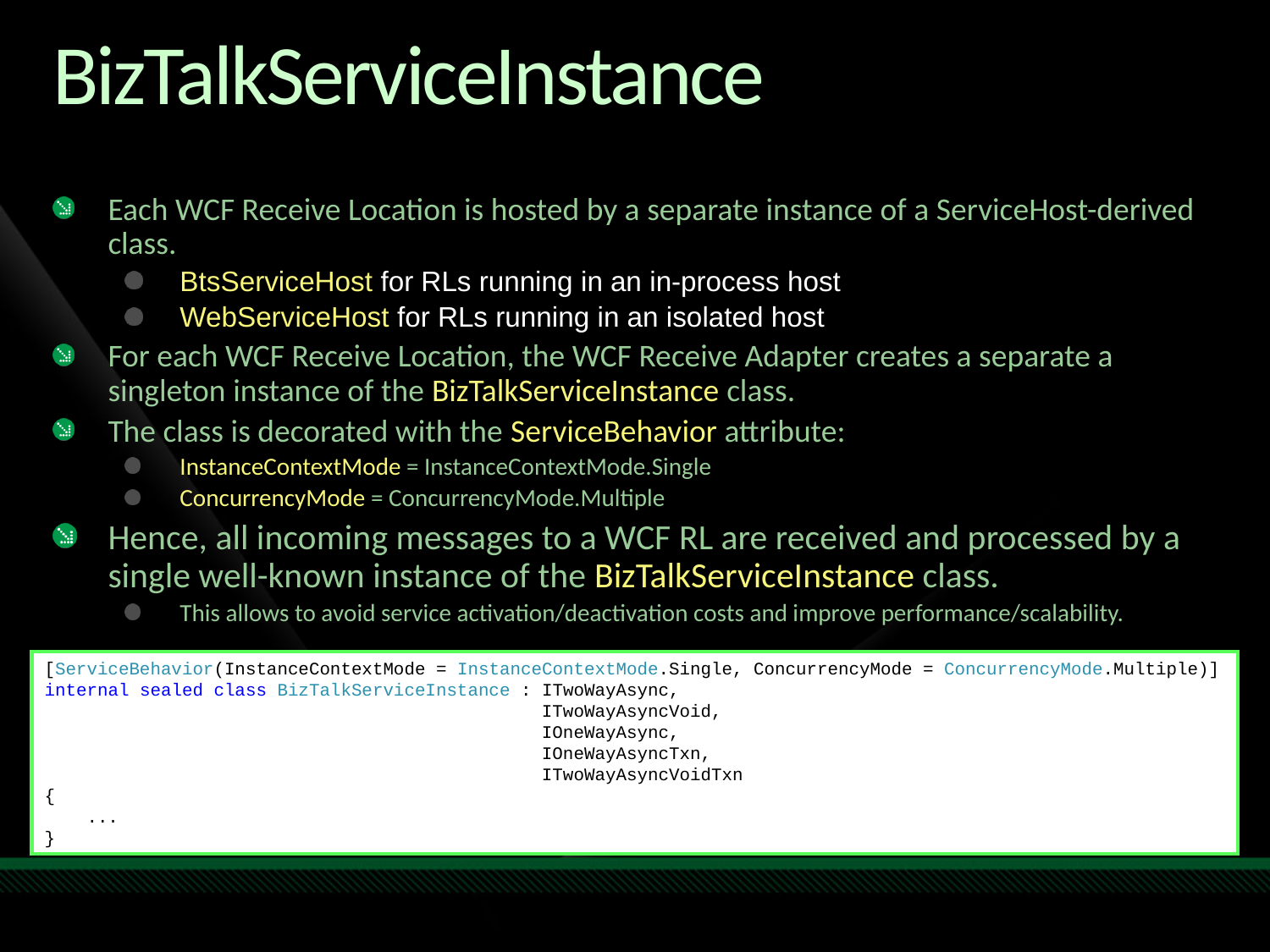

# BizTalkServiceInstance
Each WCF Receive Location is hosted by a separate instance of a ServiceHost-derived class.
BtsServiceHost for RLs running in an in-process host
WebServiceHost for RLs running in an isolated host
For each WCF Receive Location, the WCF Receive Adapter creates a separate a singleton instance of the BizTalkServiceInstance class.
The class is decorated with the ServiceBehavior attribute:
InstanceContextMode = InstanceContextMode.Single
ConcurrencyMode = ConcurrencyMode.Multiple
Hence, all incoming messages to a WCF RL are received and processed by a single well-known instance of the BizTalkServiceInstance class.
This allows to avoid service activation/deactivation costs and improve performance/scalability.
[ServiceBehavior(InstanceContextMode = InstanceContextMode.Single, ConcurrencyMode = ConcurrencyMode.Multiple)]
internal sealed class BizTalkServiceInstance : ITwoWayAsync,
                                               ITwoWayAsyncVoid,
                                               IOneWayAsync,
                                               IOneWayAsyncTxn,
                                               ITwoWayAsyncVoidTxn
{
    ...
}